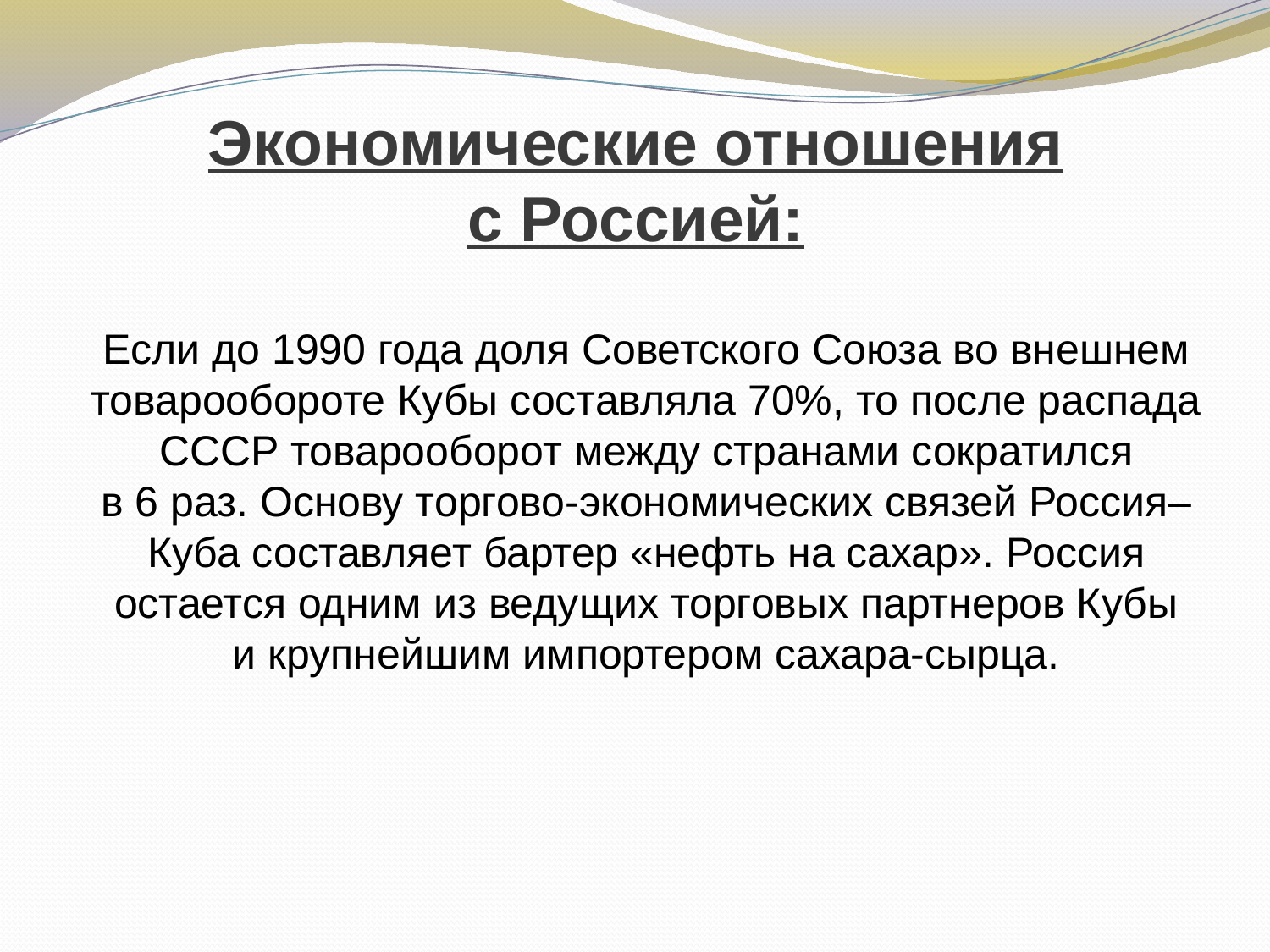

# Экономические отношения с Россией:
Если до 1990 года доля Советского Союза во внешнем товарообороте Кубы составляла 70%, то после распада СССР товарооборот между странами сократился в 6 раз. Основу торгово-экономических связей Россия–Куба составляет бартер «нефть на сахар». Россия остается одним из ведущих торговых партнеров Кубы и крупнейшим импортером сахара-сырца.